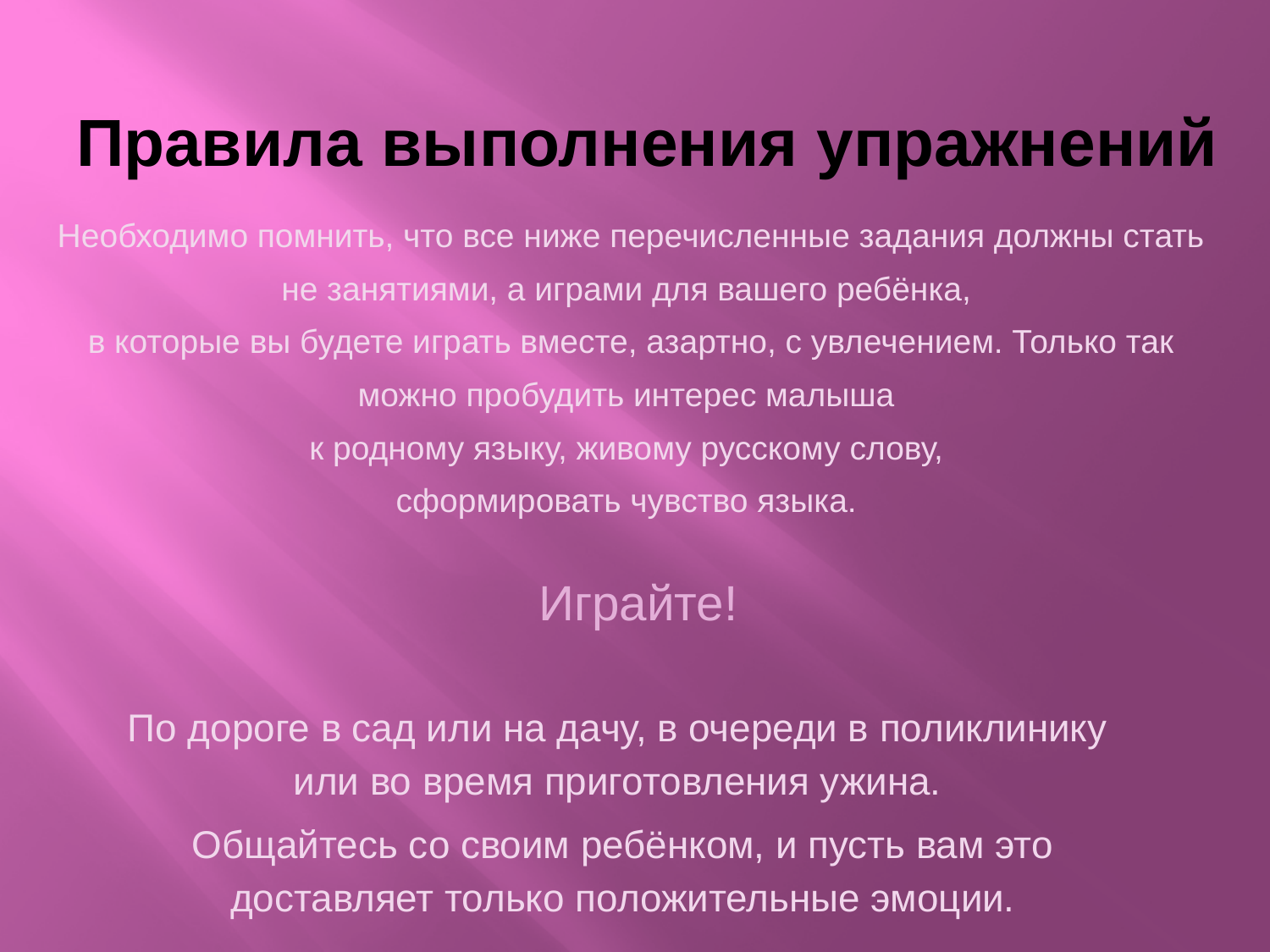

# Правила выполнения упражнений
Необходимо помнить, что все ниже перечисленные задания должны стать не занятиями, а играми для вашего ребёнка,
в которые вы будете играть вместе, азартно, с увлечением. Только так можно пробудить интерес малыша
к родному языку, живому русскому слову,
сформировать чувство языка.
Играйте!
По дороге в сад или на дачу, в очереди в поликлинику
или во время приготовления ужина.
Общайтесь со своим ребёнком, и пусть вам это доставляет только положительные эмоции.